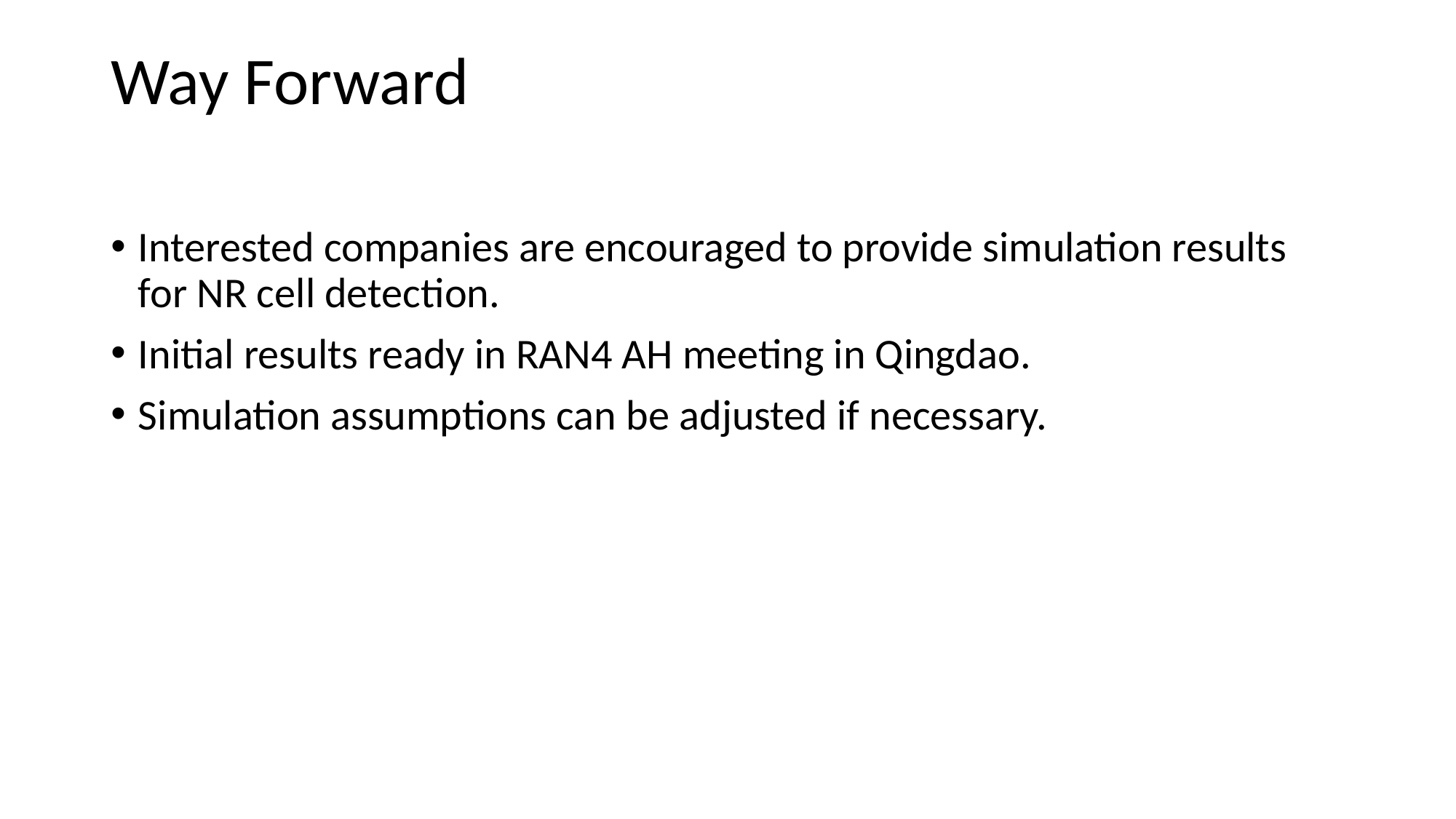

# Way Forward
Interested companies are encouraged to provide simulation results for NR cell detection.
Initial results ready in RAN4 AH meeting in Qingdao.
Simulation assumptions can be adjusted if necessary.